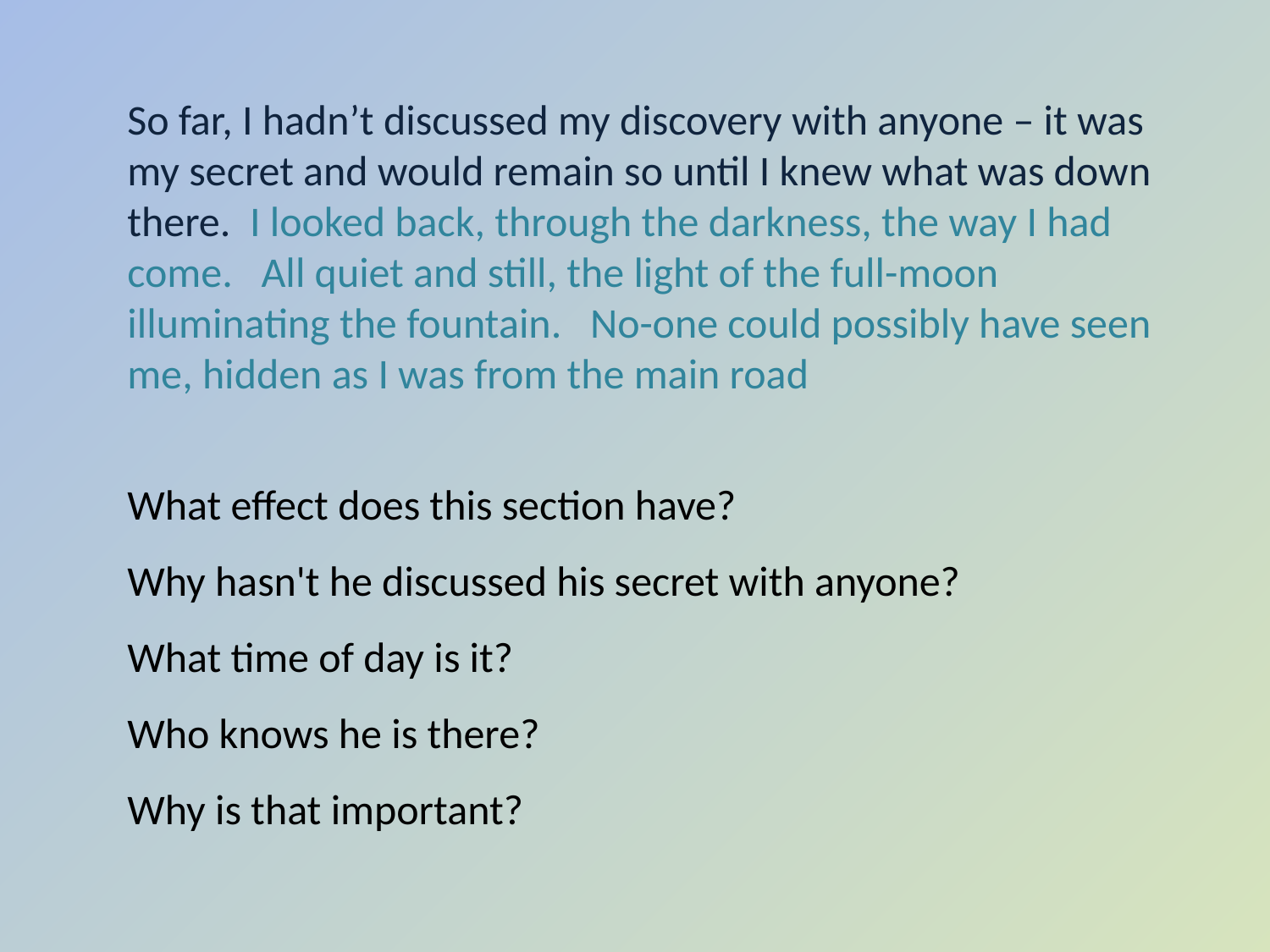

So far, I hadn’t discussed my discovery with anyone – it was my secret and would remain so until I knew what was down there.  I looked back, through the darkness, the way I had come.   All quiet and still, the light of the full-moon illuminating the fountain.   No-one could possibly have seen me, hidden as I was from the main road
What effect does this section have?
Why hasn't he discussed his secret with anyone?
What time of day is it?
Who knows he is there?
Why is that important?